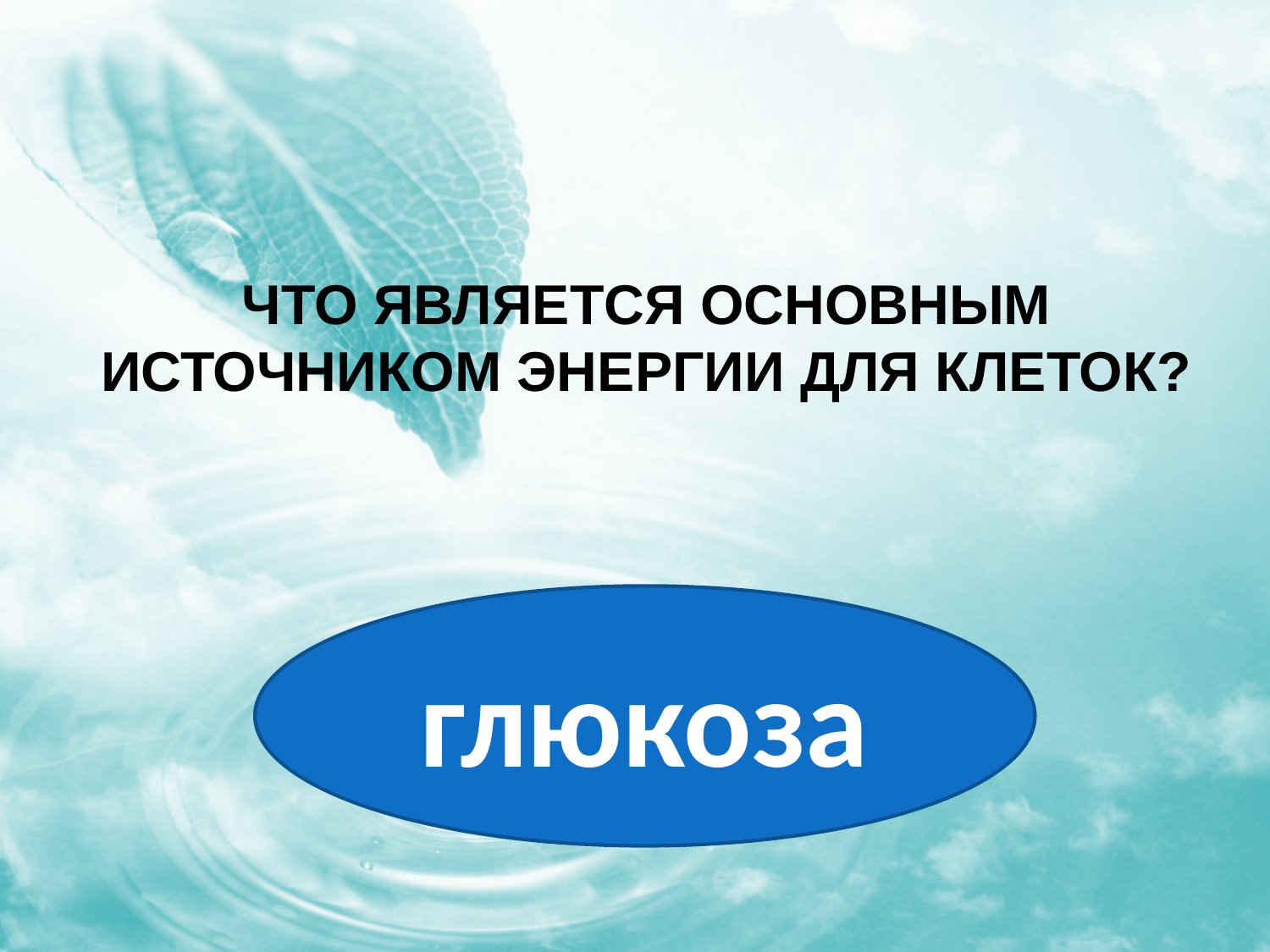

# Что является основным источником энергии для клеток?
глюкоза